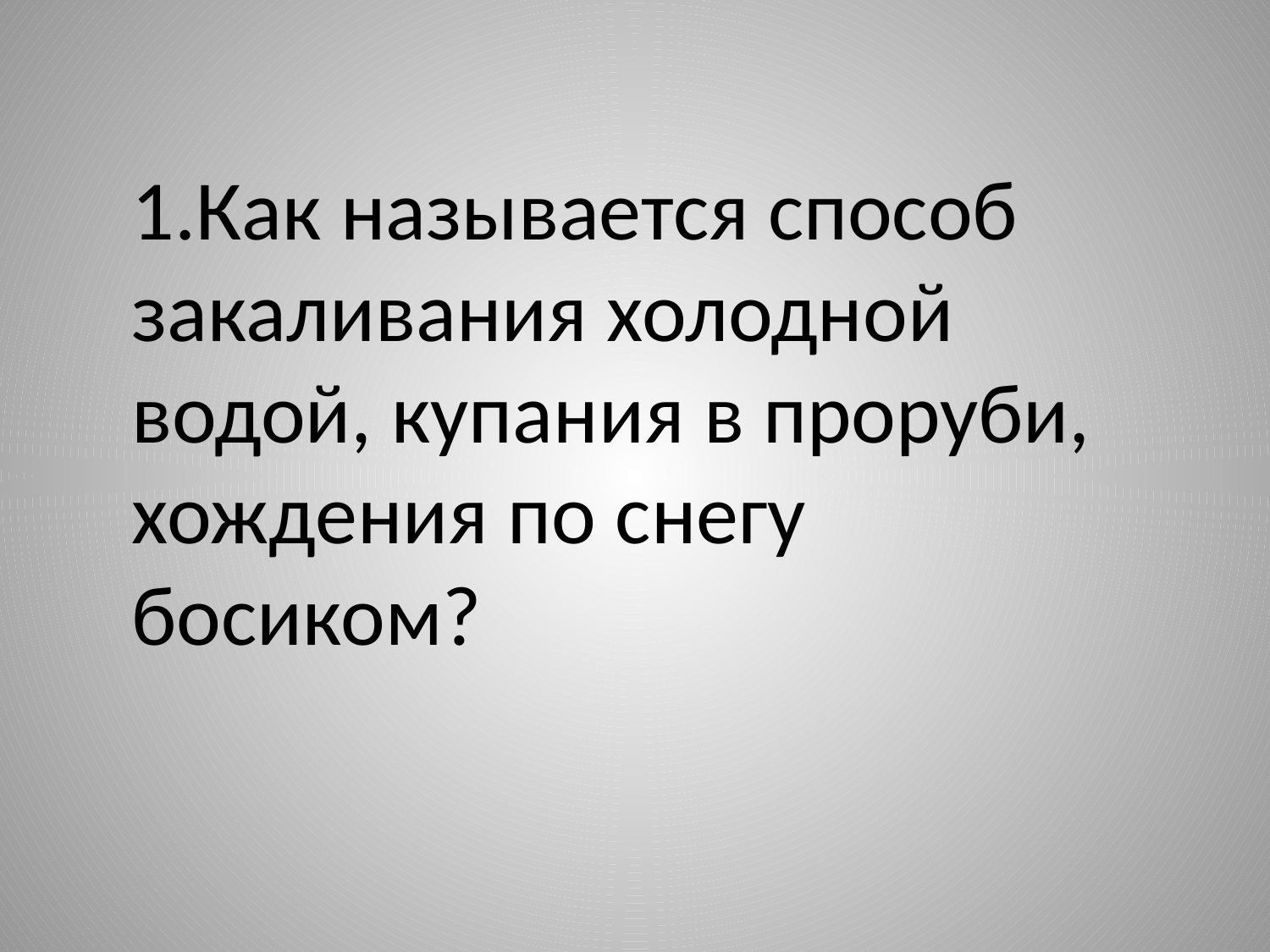

1.Как называется способ закаливания холодной водой, купания в проруби, хождения по снегу босиком?